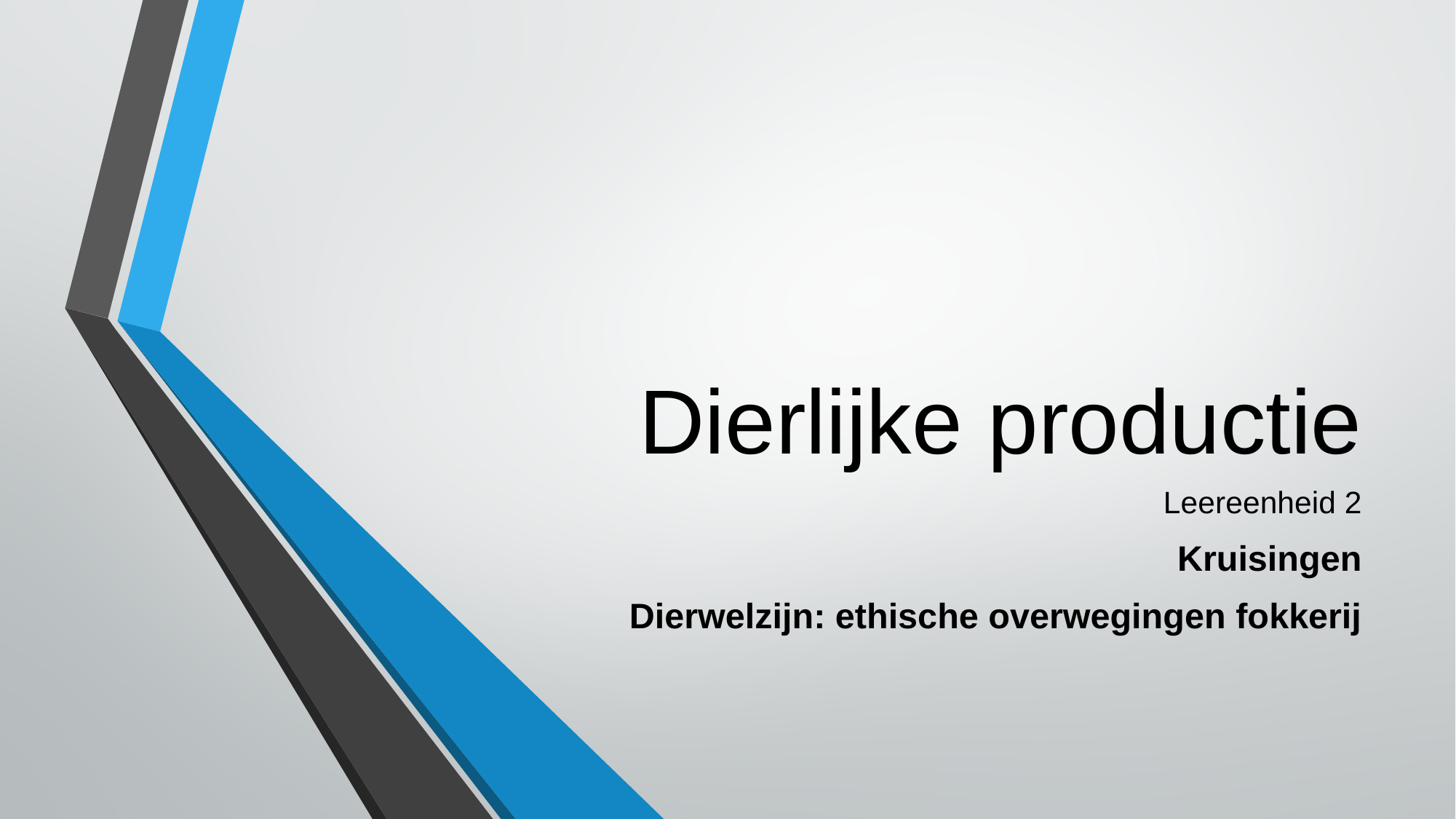

# Dierlijke productie
Leereenheid 2
Kruisingen
Dierwelzijn: ethische overwegingen fokkerij